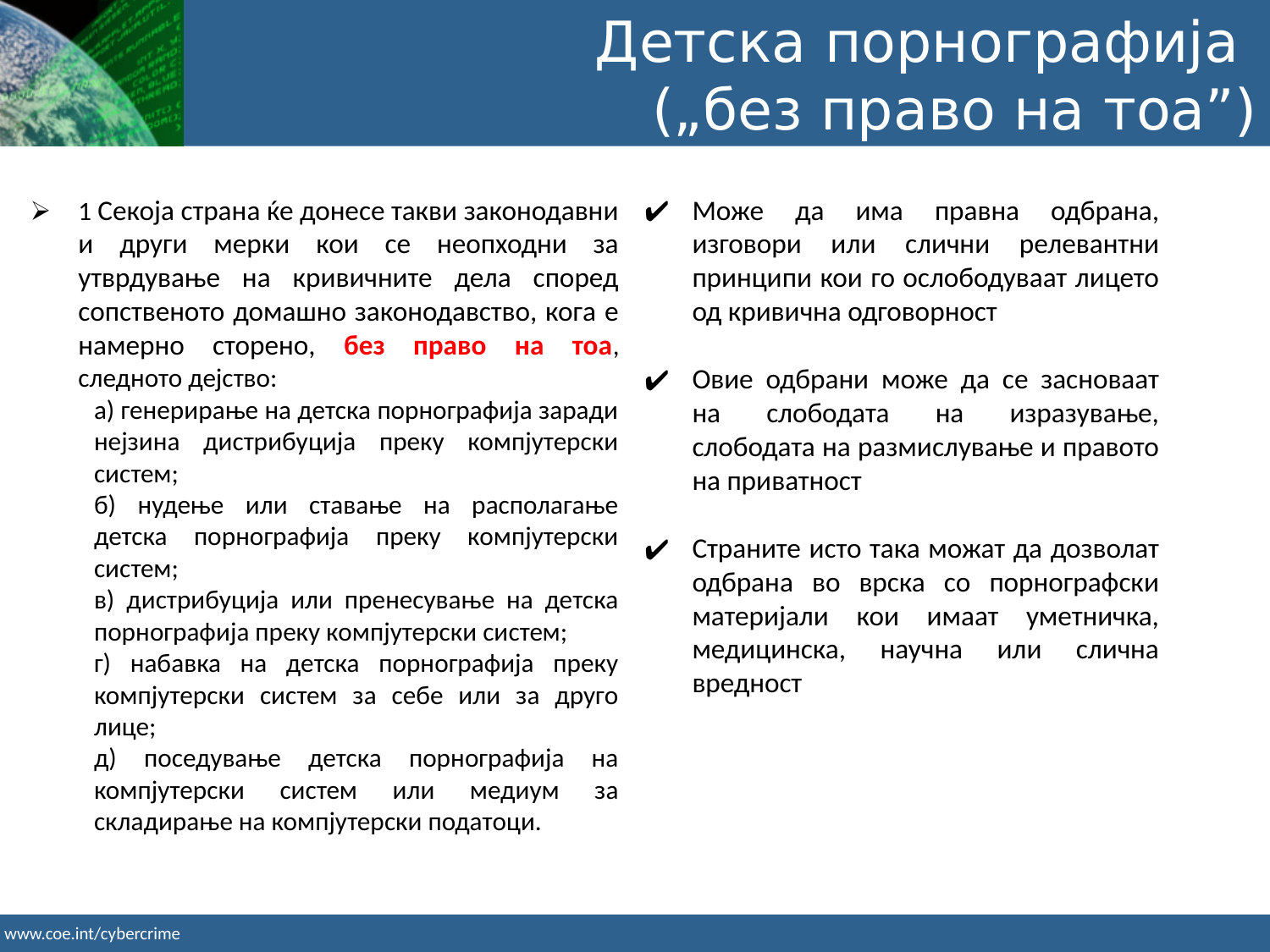

Детска порнографија
(„без право на тоа”)
1 Секоја страна ќе донесе такви законодавни и други мерки кои се неопходни за утврдување на кривичните дела според сопственото домашно законодавство, кога е намерно сторено, без право на тоа, следното дејство:
а) генерирање на детска порнографија заради нејзина дистрибуција преку компјутерски систем;
б) нудење или ставање на располагање детска порнографија преку компјутерски систем;
в) дистрибуција или пренесување на детска порнографија преку компјутерски систем;
г) набавка на детска порнографија преку компјутерски систем за себе или за друго лице;
д) поседување детска порнографија на компјутерски систем или медиум за складирање на компјутерски податоци.
Може да има правна одбрана, изговори или слични релевантни принципи кои го ослободуваат лицето од кривична одговорност

Овие одбрани може да се засноваат на слободата на изразување, слободата на размислување и правото на приватност

Страните исто така можат да дозволат одбрана во врска со порнографски материјали кои имаат уметничка, медицинска, научна или слична вредност